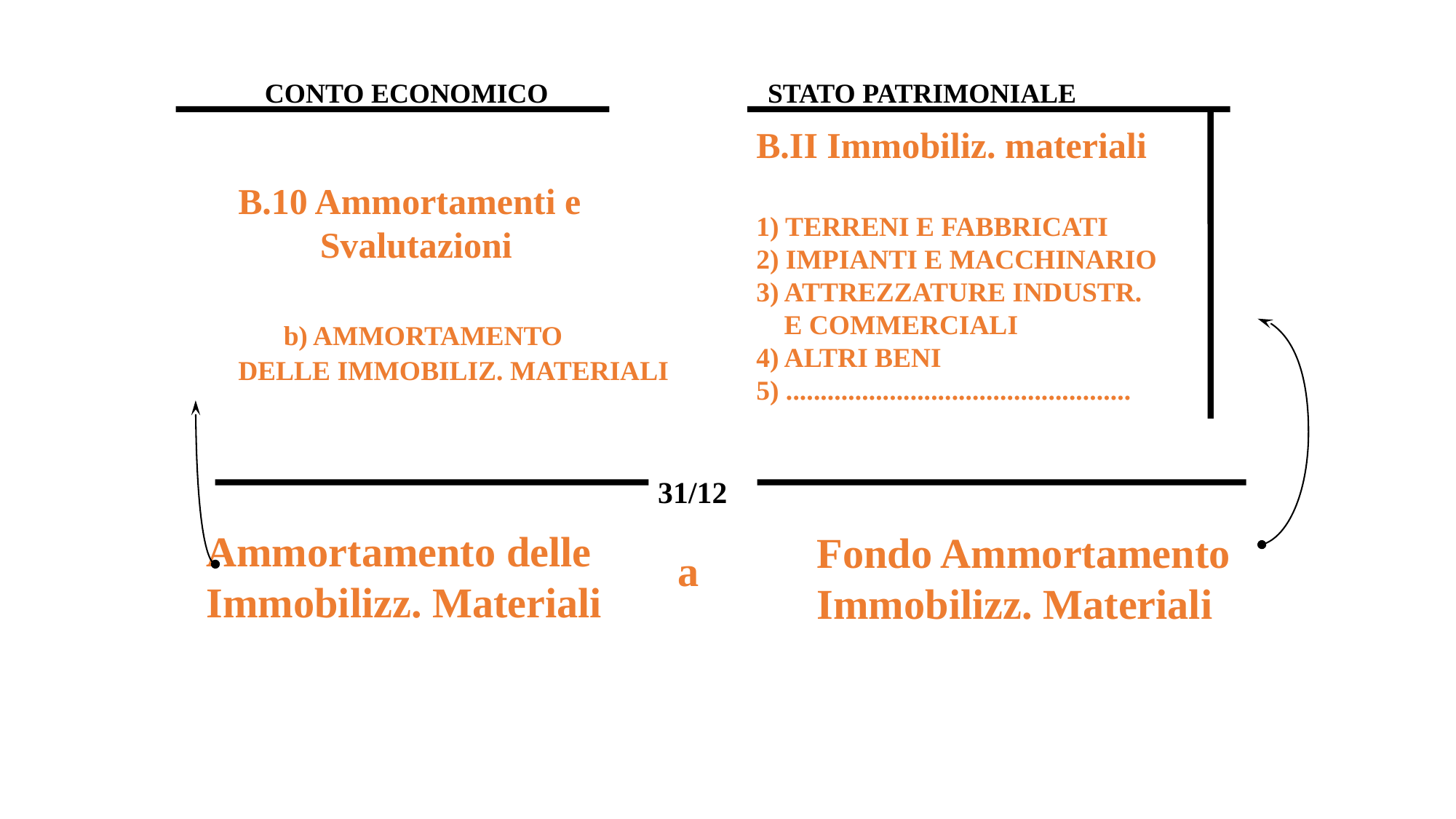

CONTO ECONOMICO
STATO PATRIMONIALE

B.II Immobiliz. materiali

1) TERRENI E FABBRICATI
2) IMPIANTI E MACCHINARIO
3) ATTREZZATURE INDUSTR.
    E COMMERCIALI
4) ALTRI BENI
5) ..................................................
B.10 Ammortamenti e
         Svalutazioni

     b) AMMORTAMENTO
DELLE IMMOBILIZ. MATERIALI

31/12

Ammortamento delle
Immobilizz. Materiali
Fondo Ammortamento
Immobilizz. Materiali
a